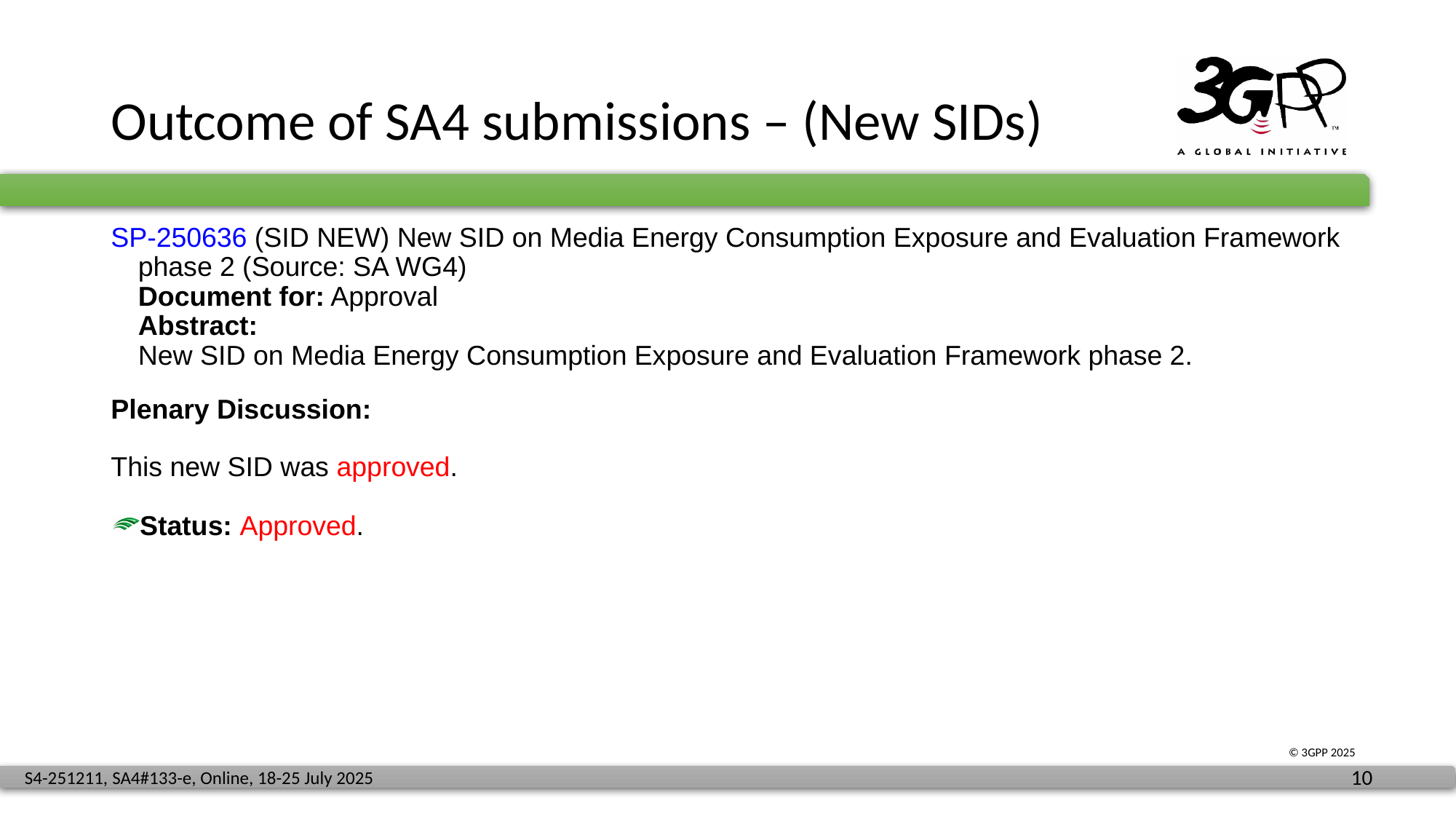

# Outcome of SA4 submissions – (New SIDs)
SP-250636 (SID NEW) New SID on Media Energy Consumption Exposure and Evaluation Framework phase 2 (Source: SA WG4)
Document for: Approval
Abstract:
New SID on Media Energy Consumption Exposure and Evaluation Framework phase 2.
Plenary Discussion:
This new SID was approved.
Status: Approved.